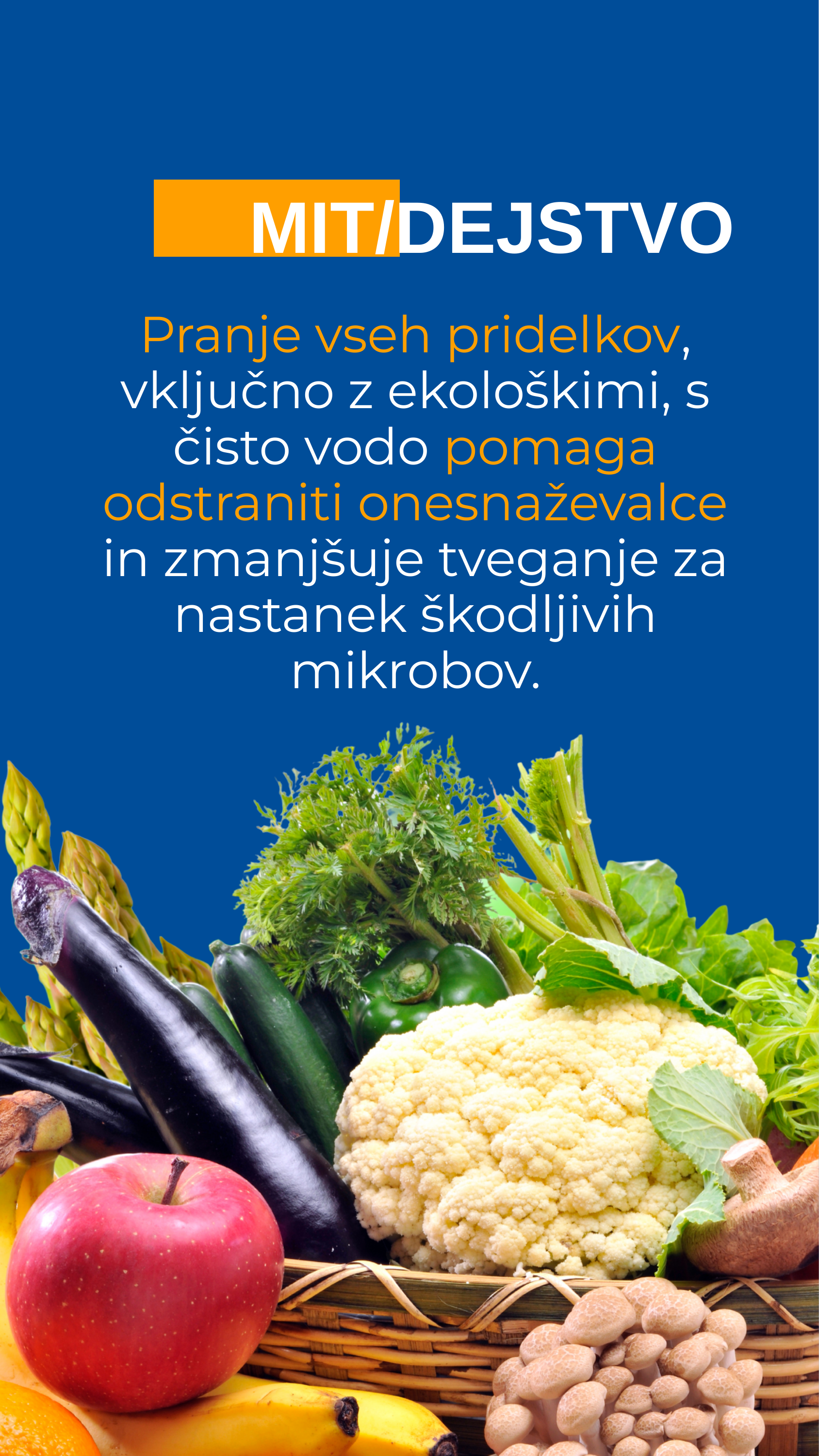

MIT/DEJSTVO

Pranje vseh pridelkov, vključno z ekološkimi, s čisto vodo pomaga odstraniti onesnaževalce in zmanjšuje tveganje za nastanek škodljivih mikrobov.